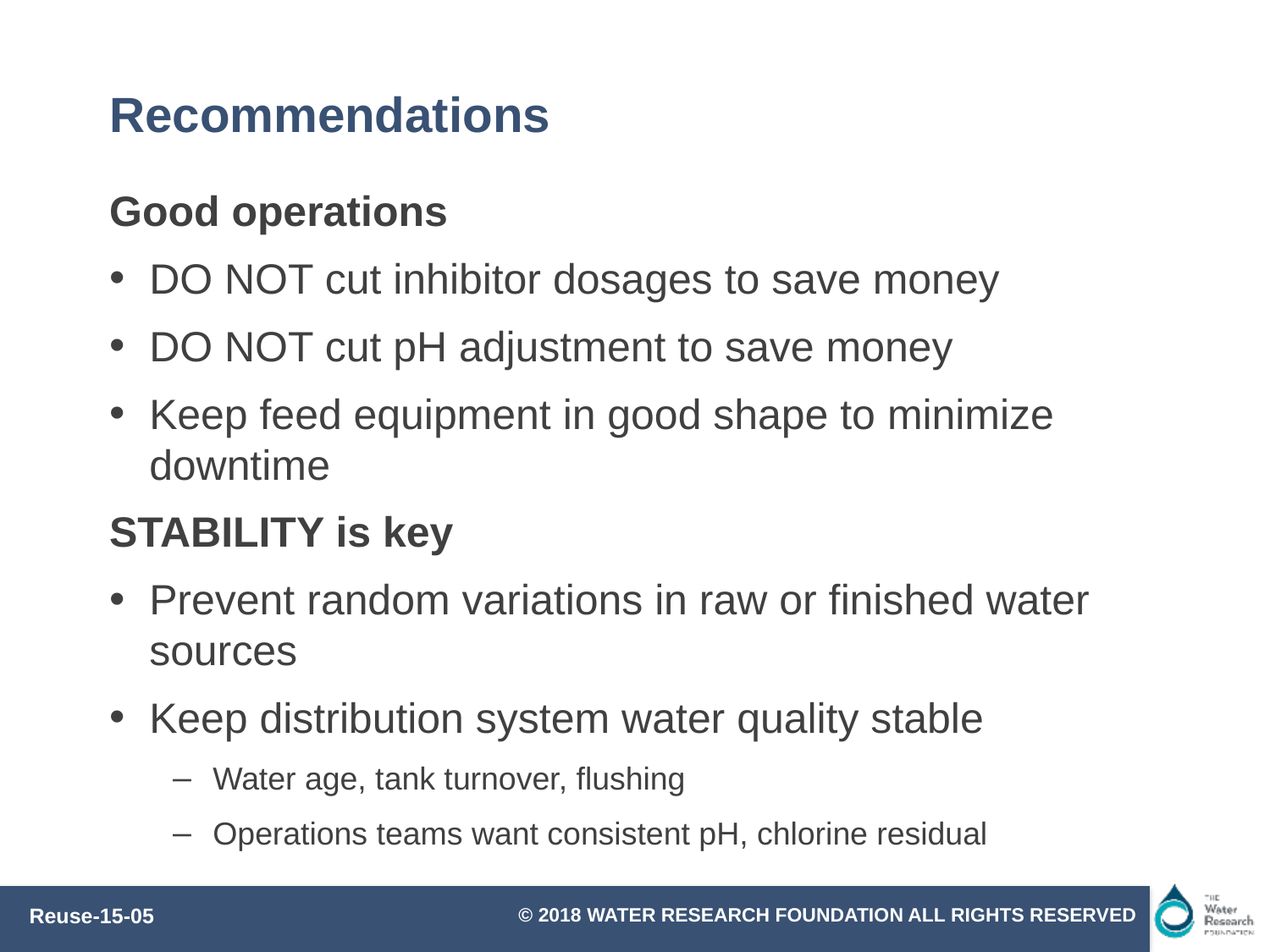

# Recommendations
Good operations
DO NOT cut inhibitor dosages to save money
DO NOT cut pH adjustment to save money
Keep feed equipment in good shape to minimize downtime
STABILITY is key
Prevent random variations in raw or finished water sources
Keep distribution system water quality stable
Water age, tank turnover, flushing
Operations teams want consistent pH, chlorine residual